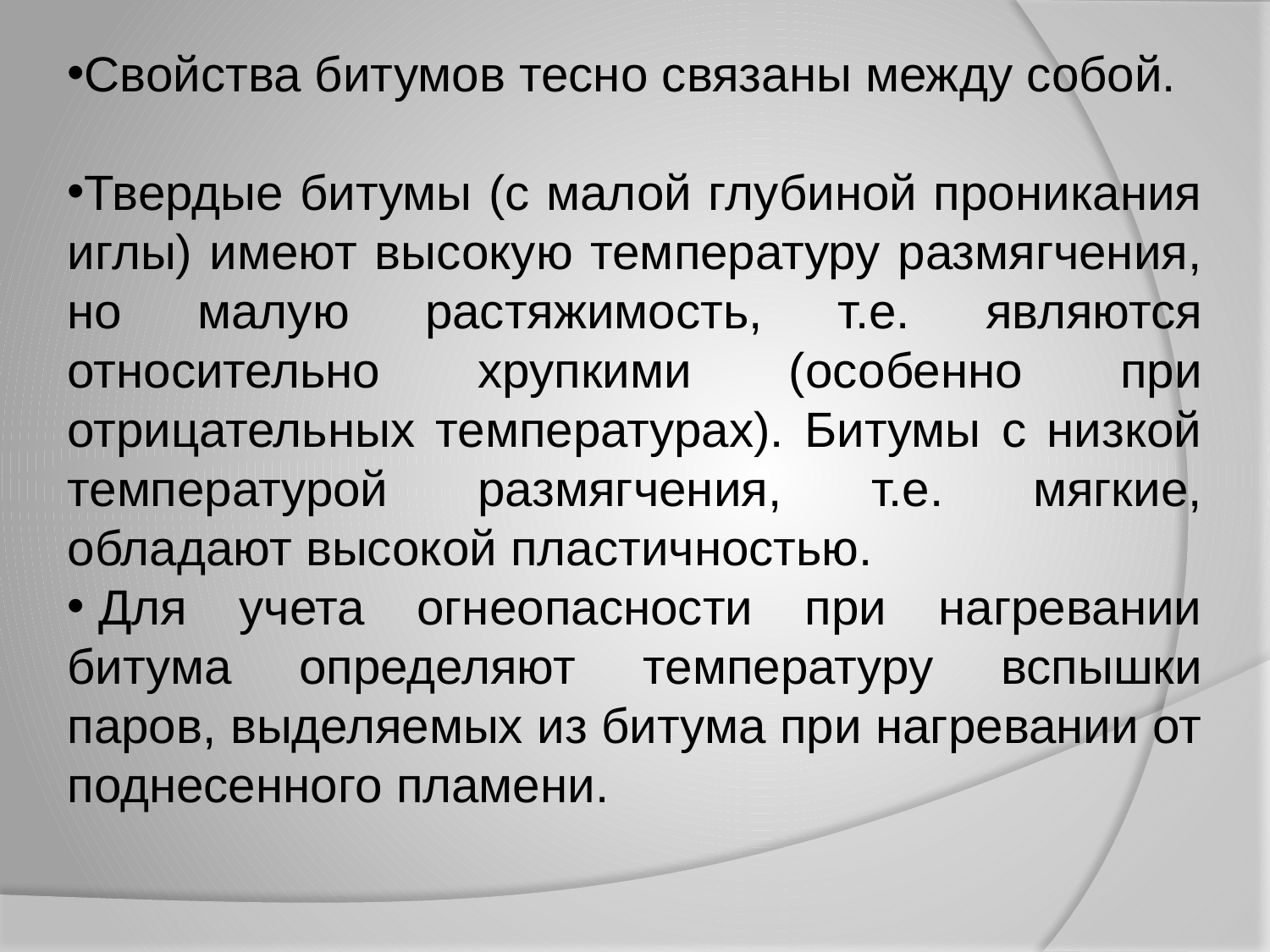

Свойства битумов тесно связаны между собой.

Твердые битумы (с малой глубиной проникания иглы) имеют высокую температуру размягчения, но малую растяжимость, т.е. являются относительно хрупкими (особенно при отрицательных температурах). Битумы с низкой температурой размягчения, т.е. мягкие, обладают высокой пластичностью.
 Для учета огнеопасности при нагревании битума определяют температуру вспышки паров, выделяемых из битума при нагревании от поднесенного пламени.